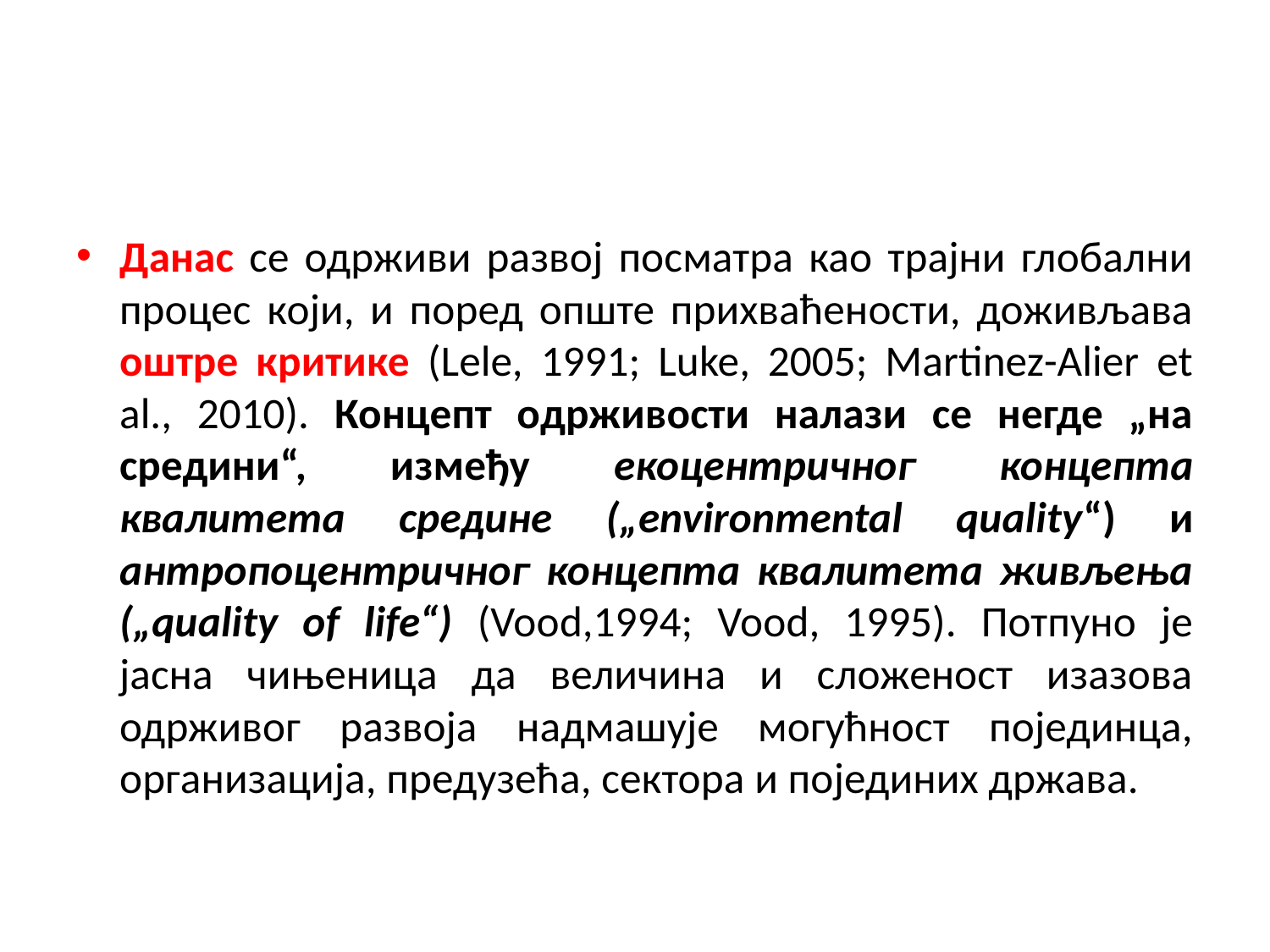

#
Данас се одрживи развој посматра као трајни глобални процес који, и поред опште прихваћености, доживљава оштре критике (Lele, 1991; Luke, 2005; Martinez-Alier et al., 2010). Концепт одрживости налази се негде „на средини“, између екоцентричног концепта квалитета средине („environmental quality“) и антропоцентричног концепта квалитета живљења („quality of life“) (Vood,1994; Vood, 1995). Потпуно је јасна чињеница да величина и сложеност изазова одрживог развоја надмашује могућност појединца, организација, предузећа, сектора и појединих држава.